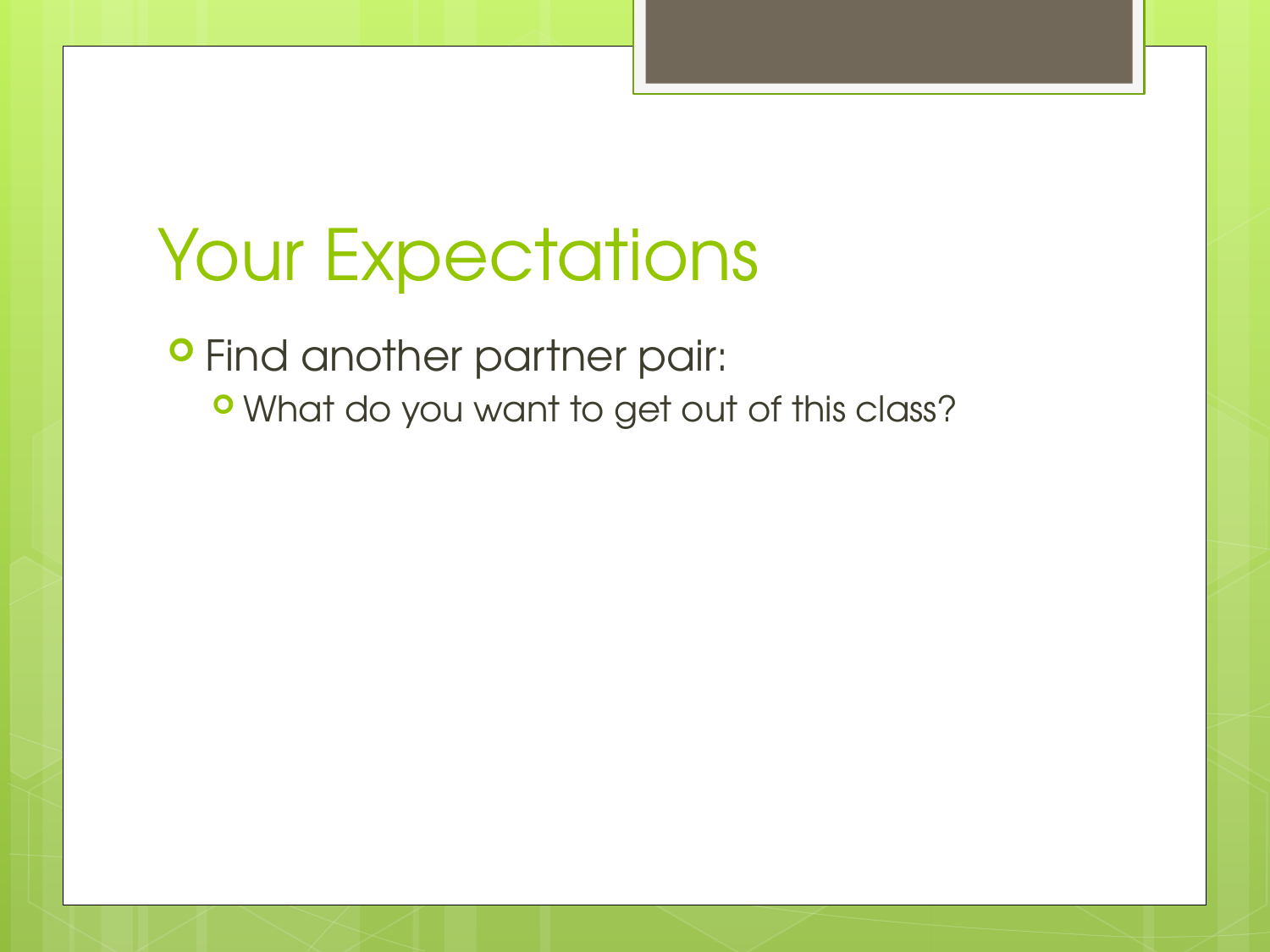

# Your Expectations
Find another partner pair:
What do you want to get out of this class?